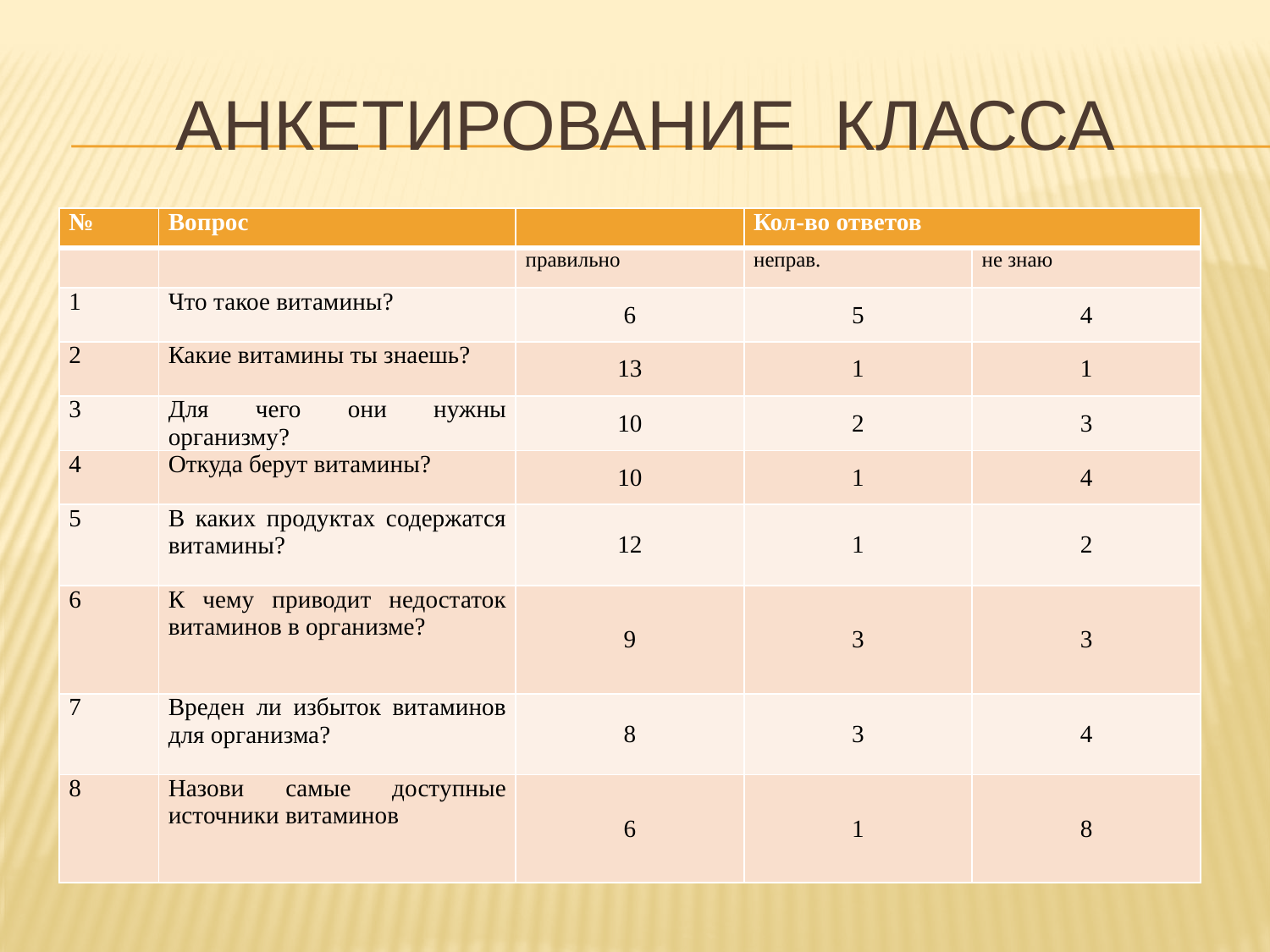

# Анкетирование  класса
| № | Вопрос |  | Кол-во ответов |  |
| --- | --- | --- | --- | --- |
|  |  | правильно | неправ. | не знаю |
| 1 | Что такое витамины? | 6 | 5 | 4 |
| 2 | Какие витамины ты знаешь? | 13 | 1 | 1 |
| 3 | Для чего они нужны организму? | 10 | 2 | 3 |
| 4 | Откуда берут витамины? | 10 | 1 | 4 |
| 5 | В каких продуктах содержатся витамины? | 12 | 1 | 2 |
| 6 | К чему приводит недостаток витаминов в организме? | 9 | 3 | 3 |
| 7 | Вреден ли избыток витаминов для организма? | 8 | 3 | 4 |
| 8 | Назови самые доступные источники витаминов | 6 | 1 | 8 |